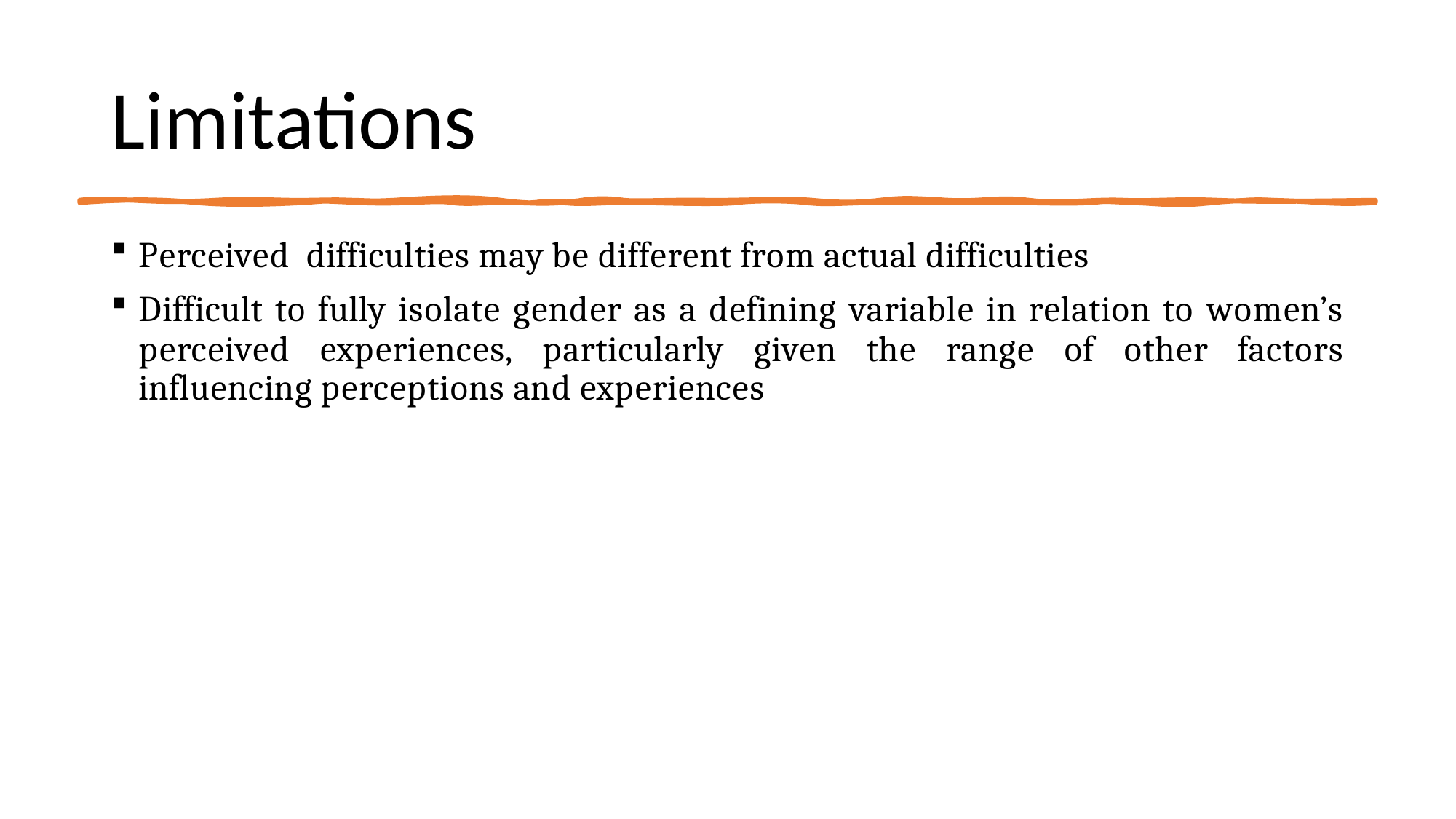

# Limitations

Perceived  difficulties may be different from actual difficulties
Difficult to fully isolate gender as a defining variable in relation to women’s perceived experiences, particularly given the range of other factors influencing perceptions and experiences